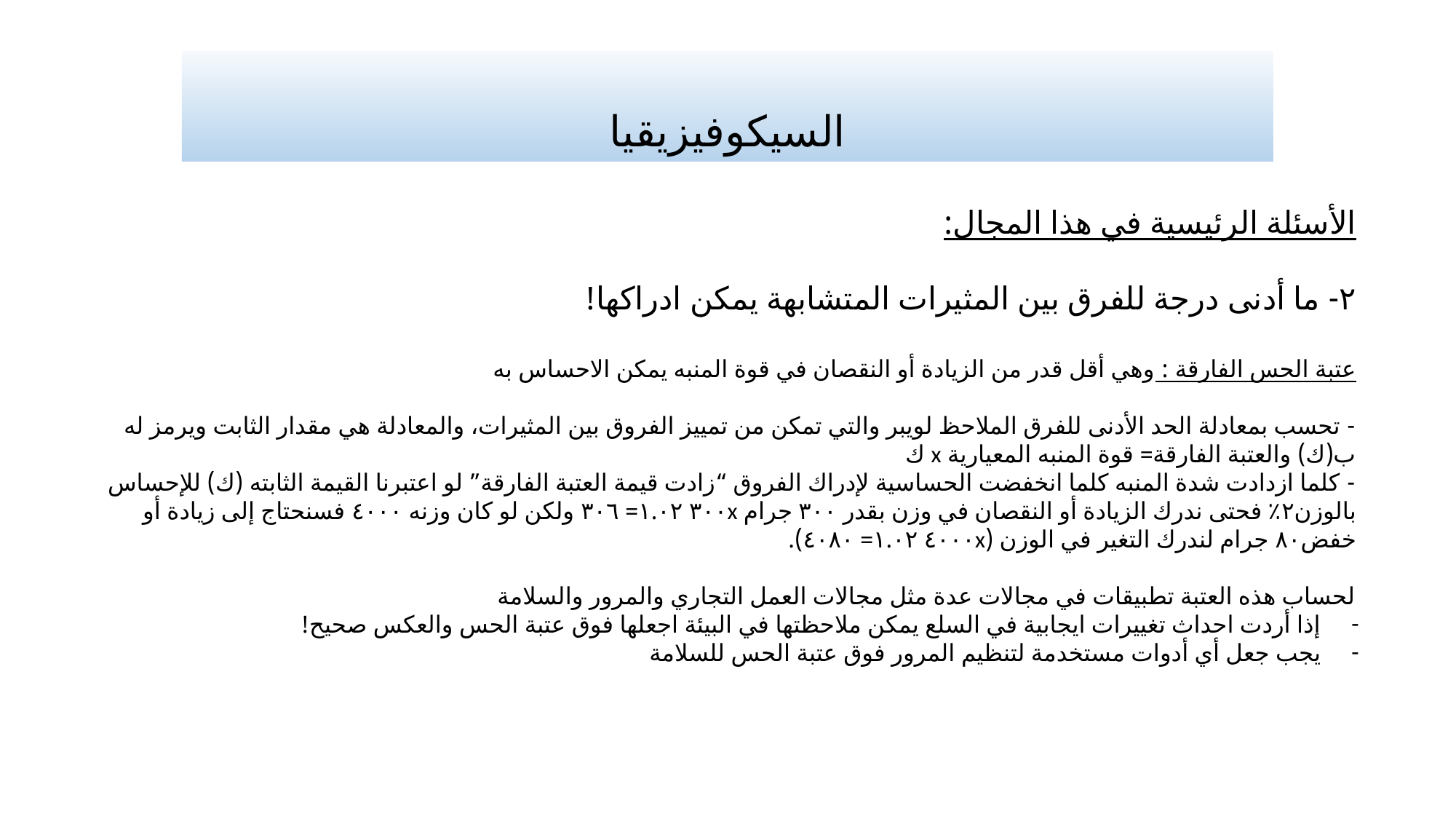

# السيكوفيزيقيا
الأسئلة الرئيسية في هذا المجال:

٢- ما أدنى درجة للفرق بين المثيرات المتشابهة يمكن ادراكها!

عتبة الحس الفارقة : وهي أقل قدر من الزيادة أو النقصان في قوة المنبه يمكن الاحساس به

- تحسب بمعادلة الحد الأدنى للفرق الملاحظ لويبر والتي تمكن من تمييز الفروق بين المثيرات، والمعادلة هي مقدار الثابت ويرمز له ب(ك) والعتبة الفارقة= قوة المنبه المعيارية x ك
- كلما ازدادت شدة المنبه كلما انخفضت الحساسية لإدراك الفروق “زادت قيمة العتبة الفارقة” لو اعتبرنا القيمة الثابته (ك) للإحساس بالوزن٢٪ فحتى ندرك الزيادة أو النقصان في وزن بقدر ٣٠٠ جرام ٣٠٠x ١.٠٢= ٣٠٦ ولكن لو كان وزنه ٤٠٠٠ فسنحتاج إلى زيادة أو خفض٨٠ جرام لندرك التغير في الوزن (٤٠٠٠x ١.٠٢= ٤٠٨٠).

لحساب هذه العتبة تطبيقات في مجالات عدة مثل مجالات العمل التجاري والمرور والسلامة
إذا أردت احداث تغييرات ايجابية في السلع يمكن ملاحظتها في البيئة اجعلها فوق عتبة الحس والعكس صحيح!
يجب جعل أي أدوات مستخدمة لتنظيم المرور فوق عتبة الحس للسلامة